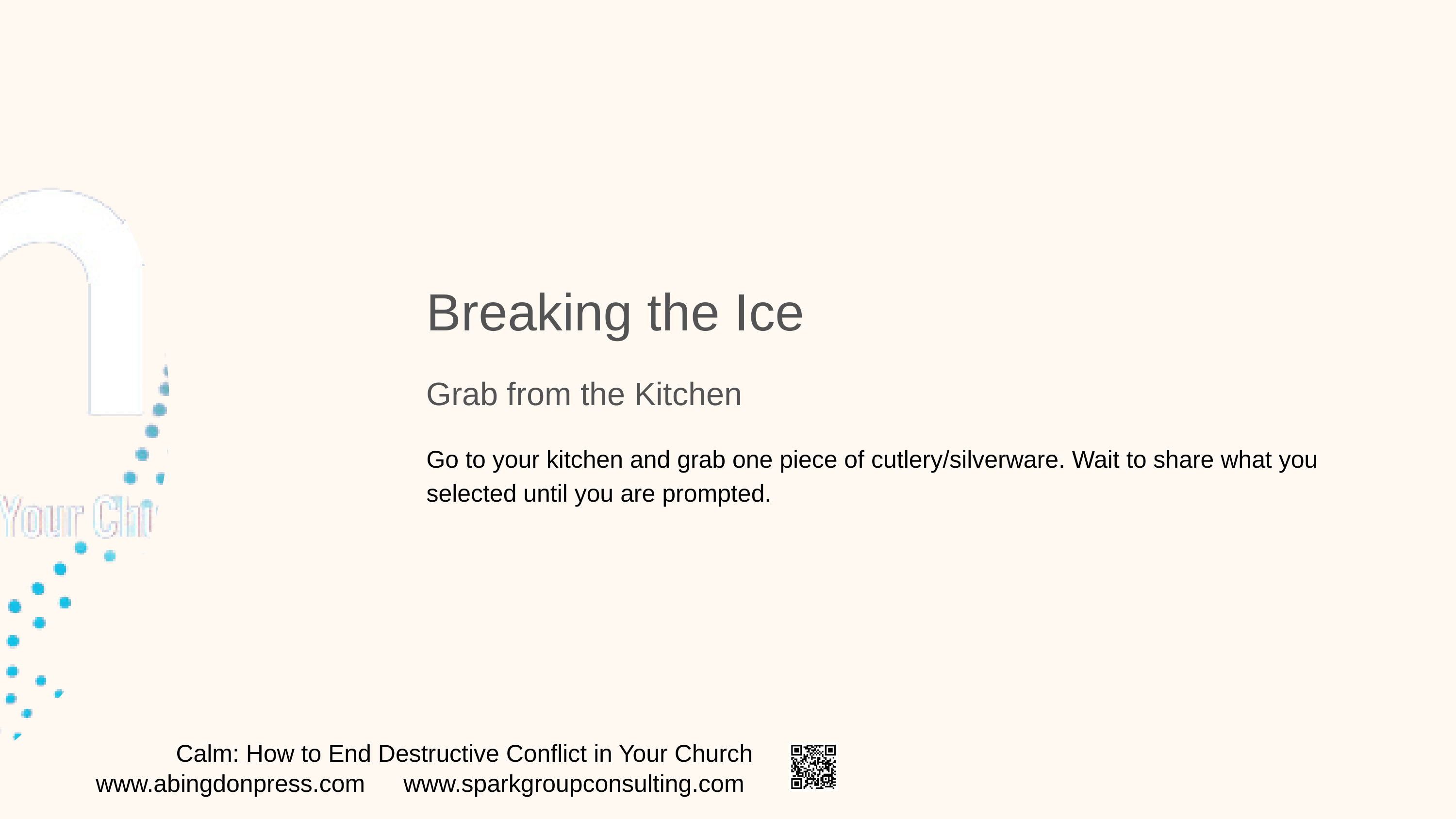

Breaking the Ice
Grab from the Kitchen
Go to your kitchen and grab one piece of cutlery/silverware. Wait to share what you selected until you are prompted.
Calm: How to End Destructive Conflict in Your Church

www.abingdonpress.com
www.sparkgroupconsulting.com